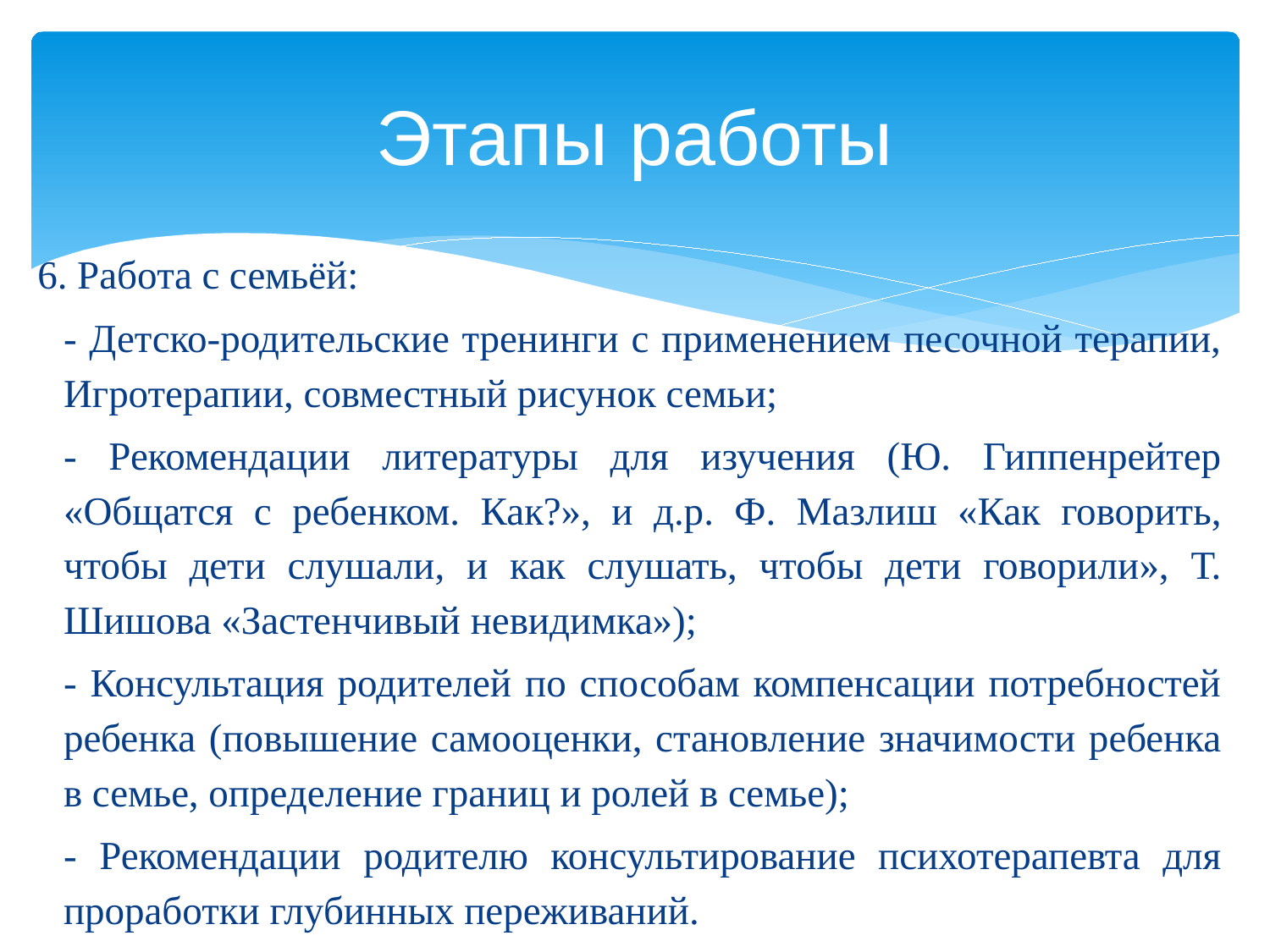

# Этапы работы
6. Работа с семьёй:
- Детско-родительские тренинги с применением песочной терапии, Игротерапии, совместный рисунок семьи;
- Рекомендации литературы для изучения (Ю. Гиппенрейтер «Общатся с ребенком. Как?», и д.р. Ф. Мазлиш «Как говорить, чтобы дети слушали, и как слушать, чтобы дети говорили», Т. Шишова «Застенчивый невидимка»);
- Консультация родителей по способам компенсации потребностей ребенка (повышение самооценки, становление значимости ребенка в семье, определение границ и ролей в семье);
- Рекомендации родителю консультирование психотерапевта для проработки глубинных переживаний.